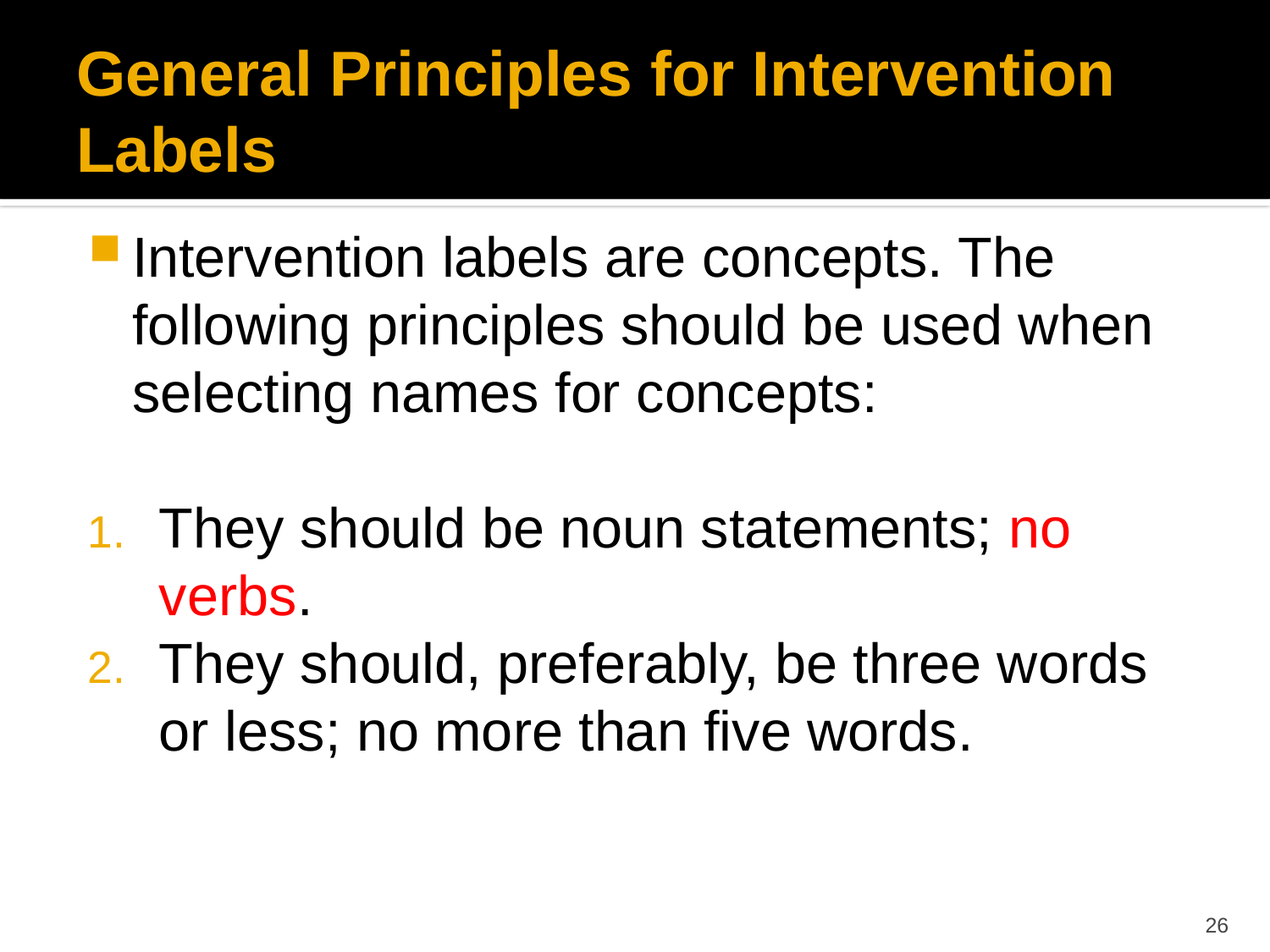

# General Principles for Intervention Labels
Intervention labels are concepts. The following principles should be used when selecting names for concepts:

They should be noun statements; no verbs.
They should, preferably, be three words or less; no more than five words.
26